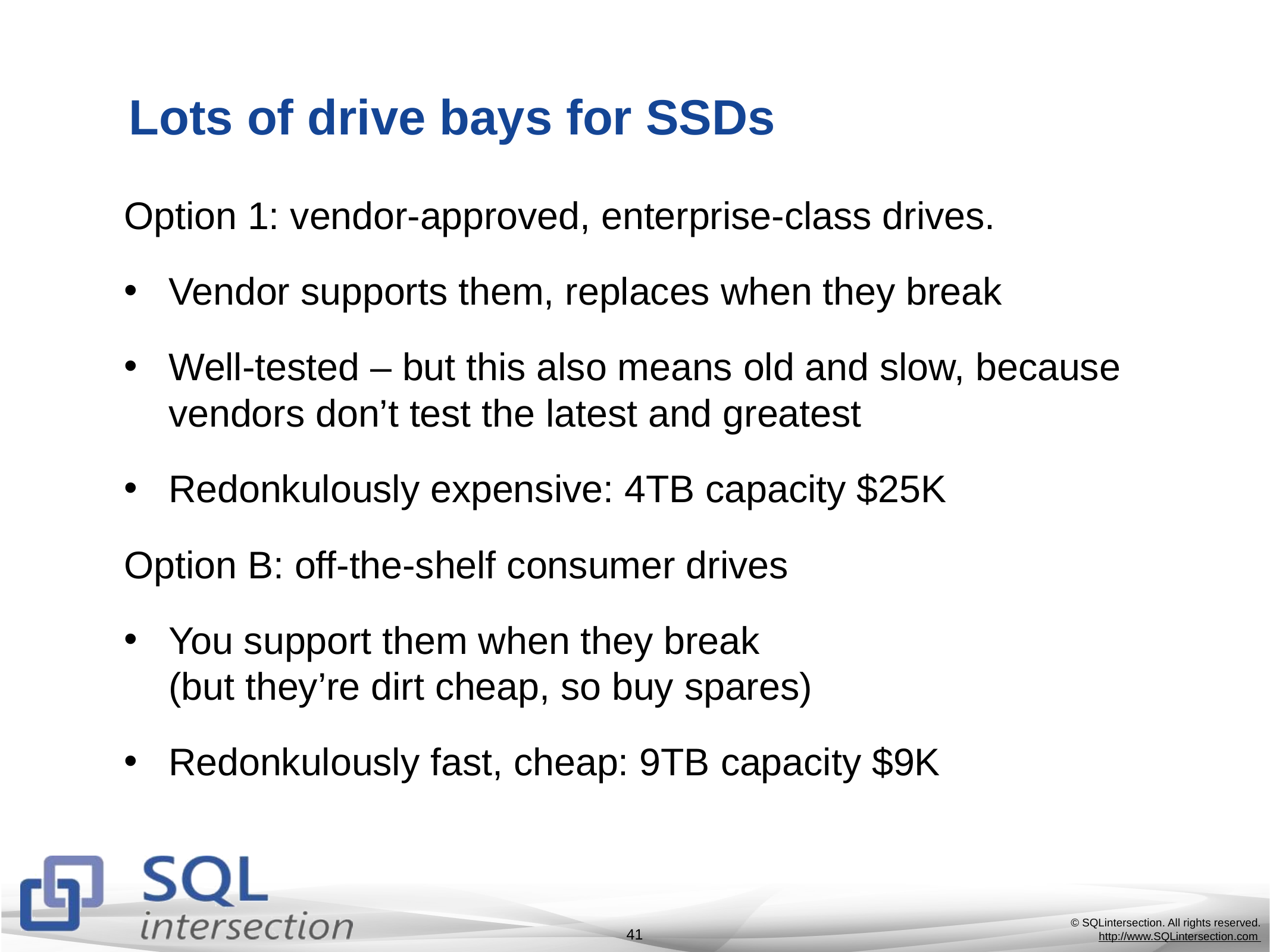

# Lots of drive bays for SSDs
Option 1: vendor-approved, enterprise-class drives.
Vendor supports them, replaces when they break
Well-tested – but this also means old and slow, because vendors don’t test the latest and greatest
Redonkulously expensive: 4TB capacity $25K
Option B: off-the-shelf consumer drives
You support them when they break
(but they’re dirt cheap, so buy spares)
Redonkulously fast, cheap: 9TB capacity $9K